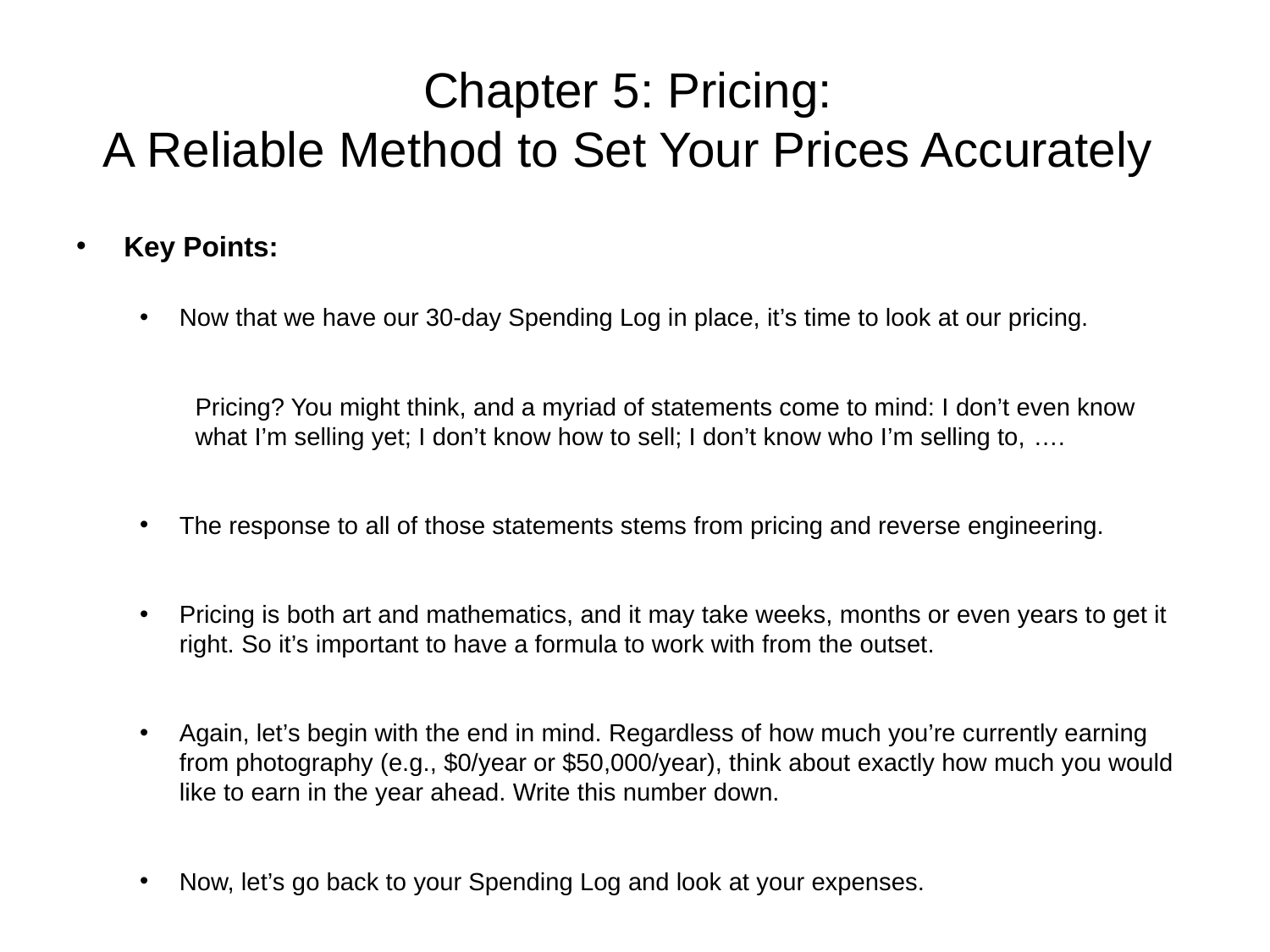

# Chapter 5: Pricing: A Reliable Method to Set Your Prices Accurately
Key Points:

Now that we have our 30-day Spending Log in place, it’s time to look at our pricing.

Pricing? You might think, and a myriad of statements come to mind: I don’t even know what I’m selling yet; I don’t know how to sell; I don’t know who I’m selling to, ….

The response to all of those statements stems from pricing and reverse engineering.

Pricing is both art and mathematics, and it may take weeks, months or even years to get it right. So it’s important to have a formula to work with from the outset.

Again, let’s begin with the end in mind. Regardless of how much you’re currently earning from photography (e.g., $0/year or $50,000/year), think about exactly how much you would like to earn in the year ahead. Write this number down.

Now, let’s go back to your Spending Log and look at your expenses.